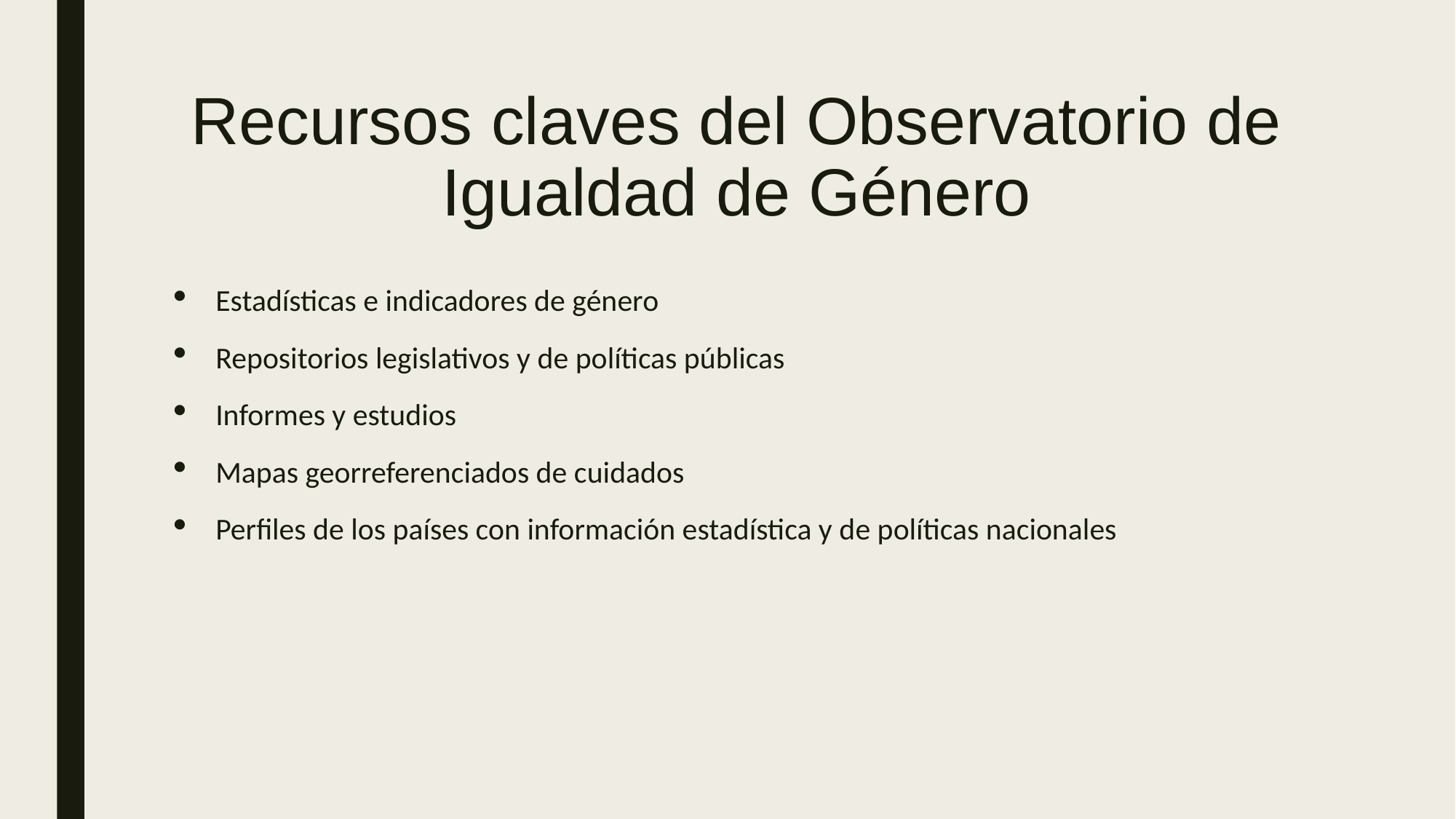

# Recursos claves del Observatorio de Igualdad de Género
Estadísticas e indicadores de género
Repositorios legislativos y de políticas públicas
Informes y estudios
Mapas georreferenciados de cuidados
Perfiles de los países con información estadística y de políticas nacionales